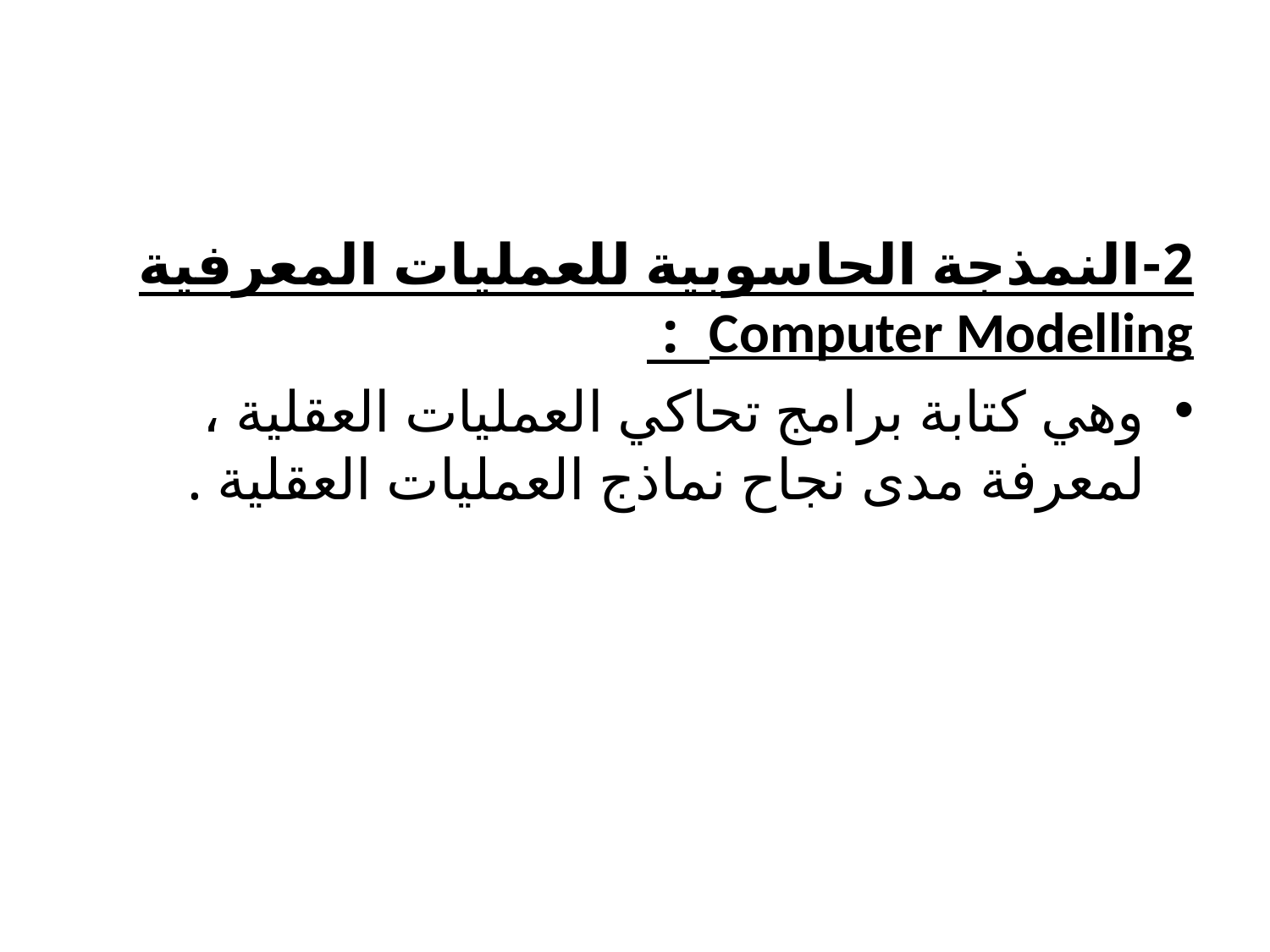

#
2-النمذجة الحاسوبية للعمليات المعرفية Computer Modelling  :
وهي كتابة برامج تحاكي العمليات العقلية ، لمعرفة مدى نجاح نماذج العمليات العقلية .